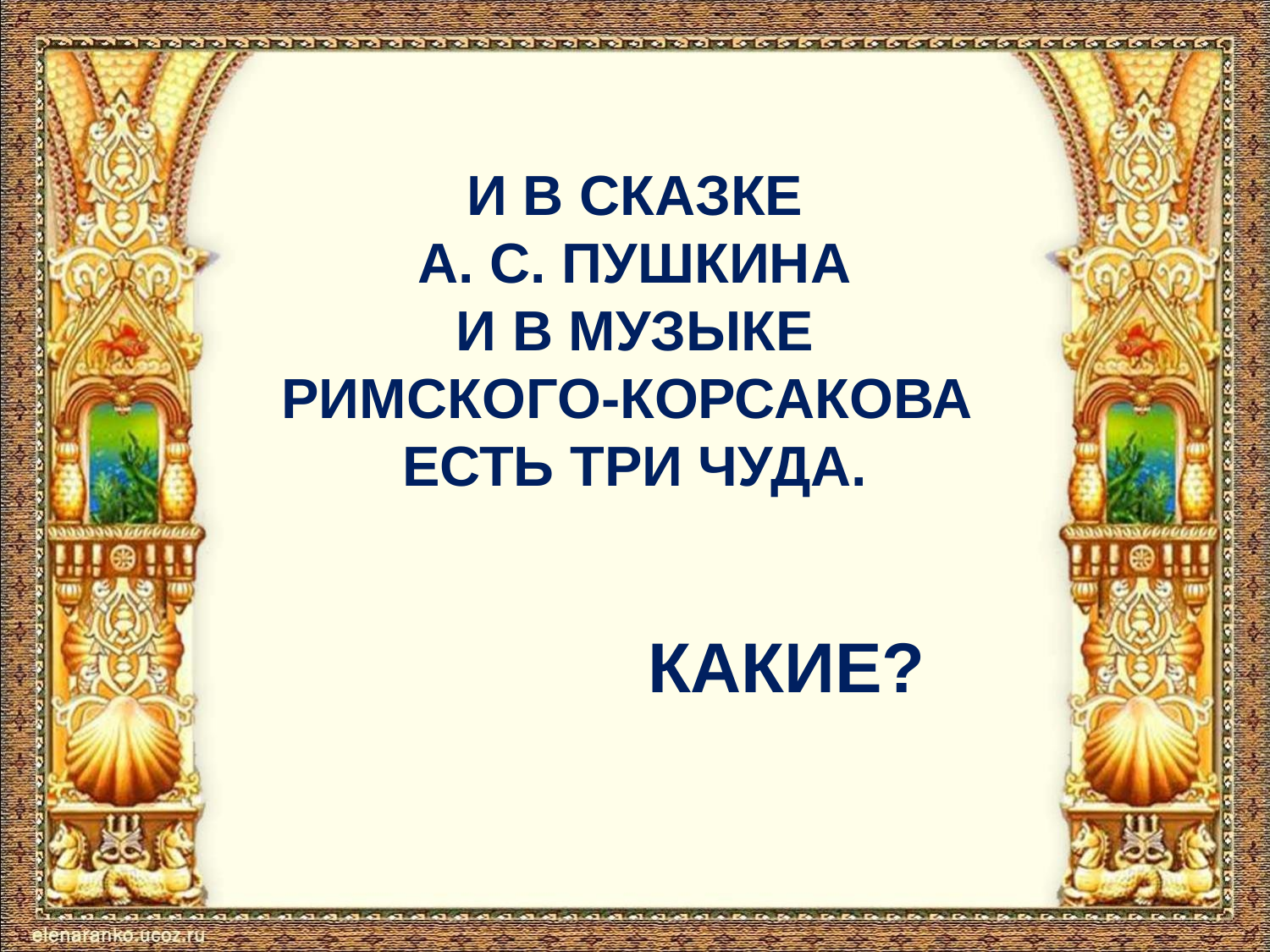

и в сказке
 А. С. Пушкина
 и в музыке
Римского-Корсакова
есть три чуда.
# Какие?